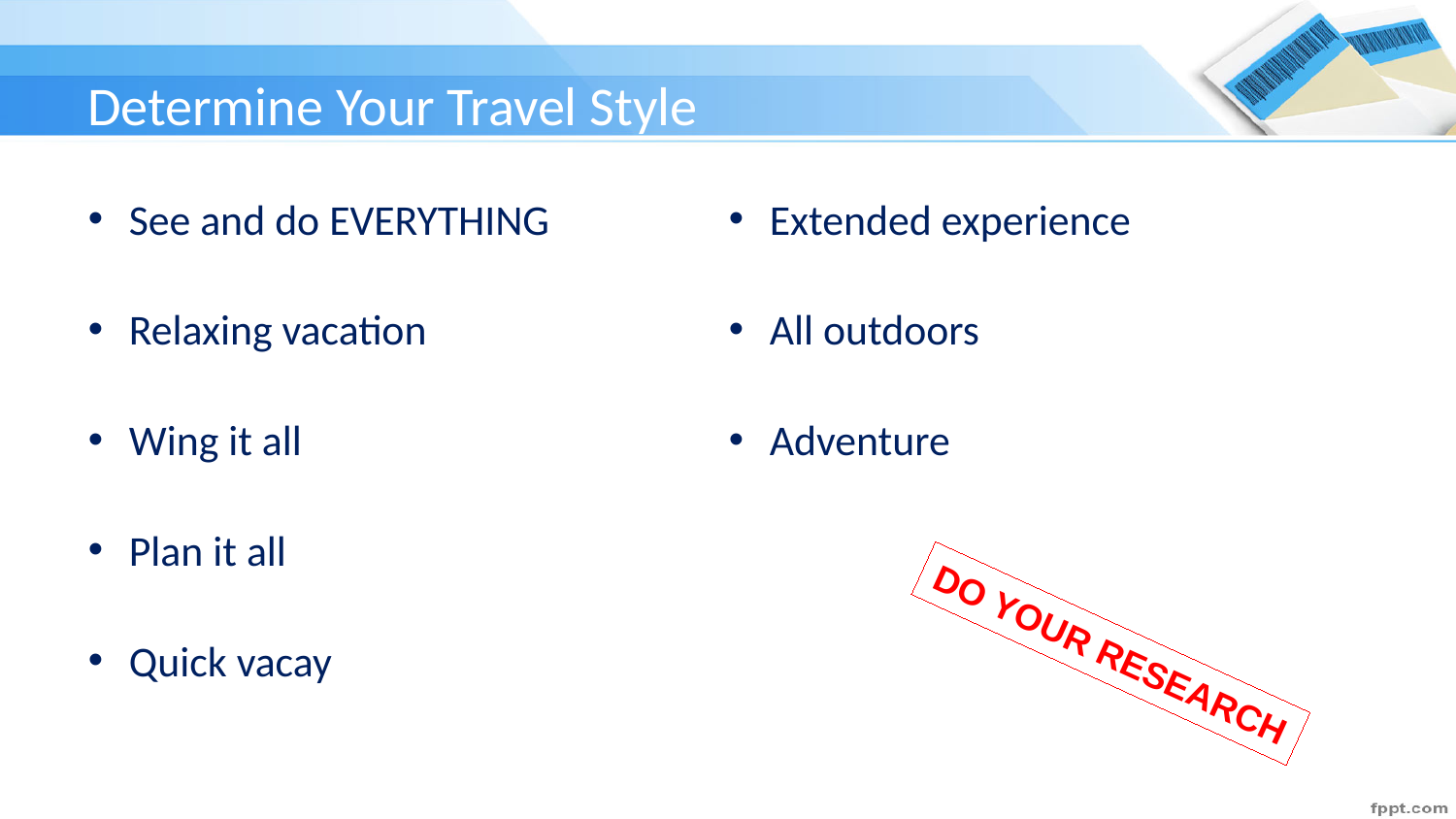

# Determine Your Travel Style
See and do EVERYTHING
Relaxing vacation
Wing it all
Plan it all
Quick vacay
Extended experience
All outdoors
Adventure

DO YOUR RESEARCH